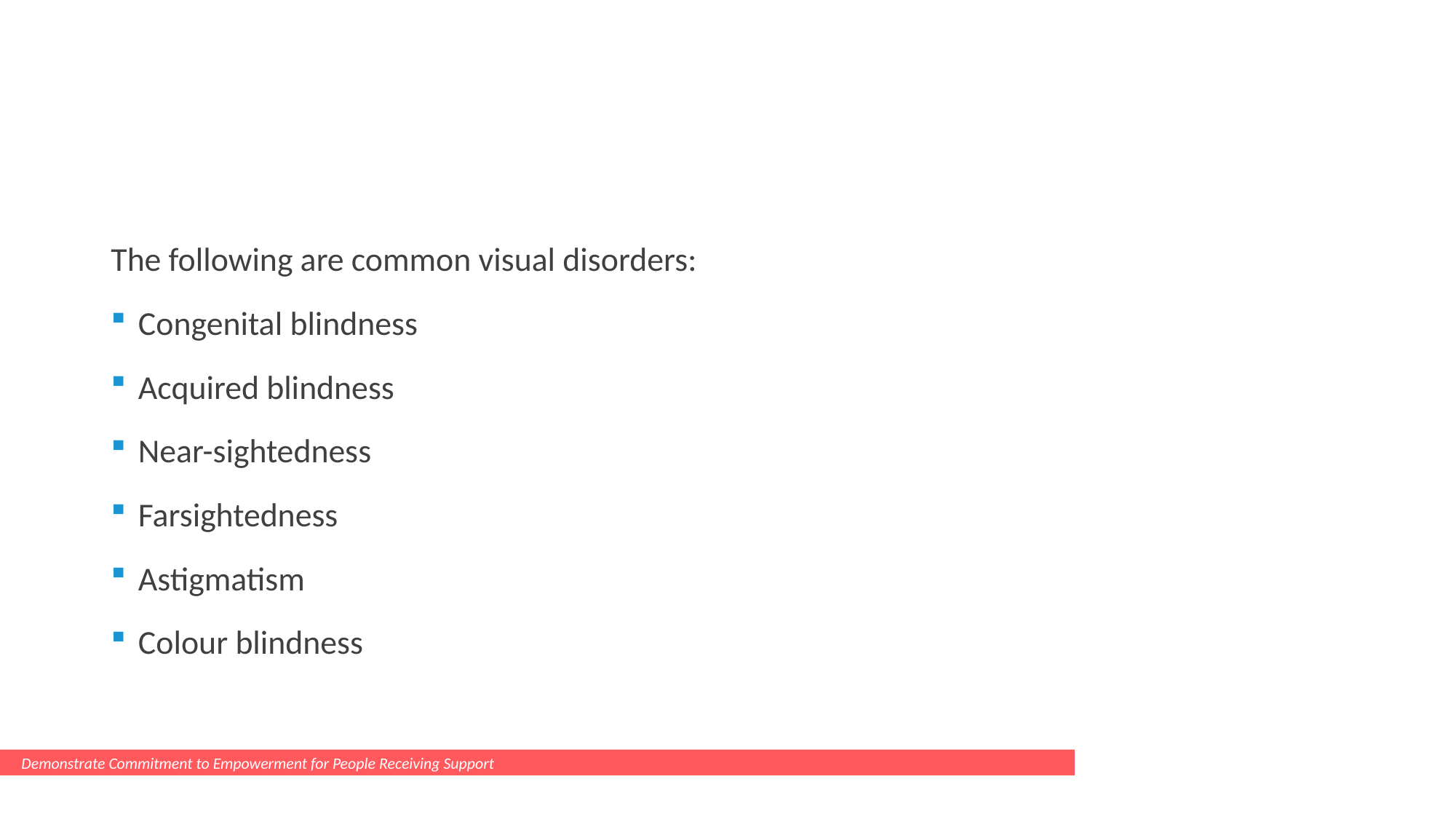

#
The following are common visual disorders:
Congenital blindness
Acquired blindness
Near-sightedness
Farsightedness
Astigmatism
Colour blindness
Demonstrate Commitment to Empowerment for People Receiving Support